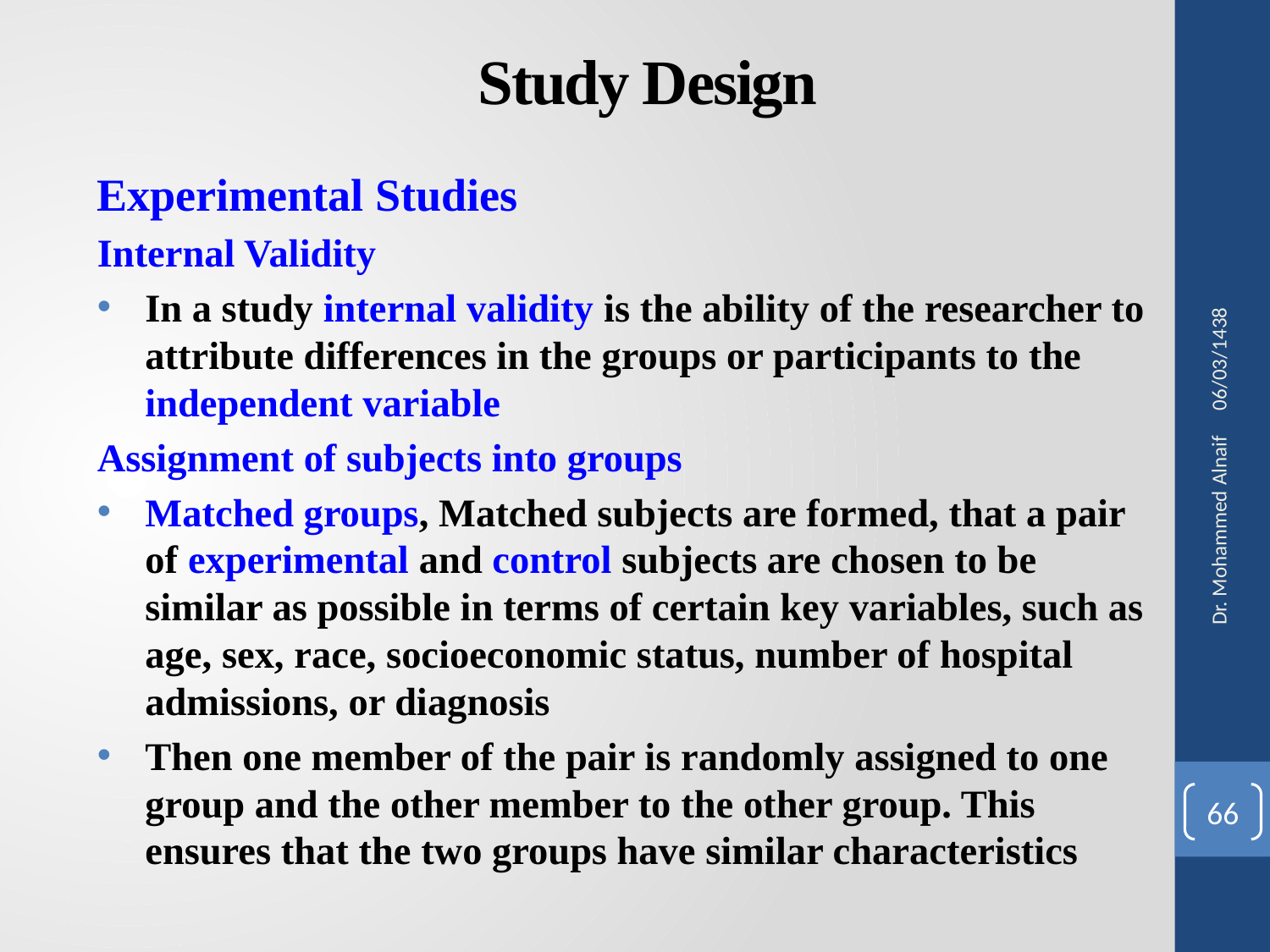

# Study Design
Experimental Studies
Internal Validity
In a study internal validity is the ability of the researcher to attribute differences in the groups or participants to the independent variable
Assignment of subjects into groups
Matched groups, Matched subjects are formed, that a pair of experimental and control subjects are chosen to be similar as possible in terms of certain key variables, such as age, sex, race, socioeconomic status, number of hospital admissions, or diagnosis
Then one member of the pair is randomly assigned to one group and the other member to the other group. This ensures that the two groups have similar characteristics
06/03/1438
Dr. Mohammed Alnaif
66